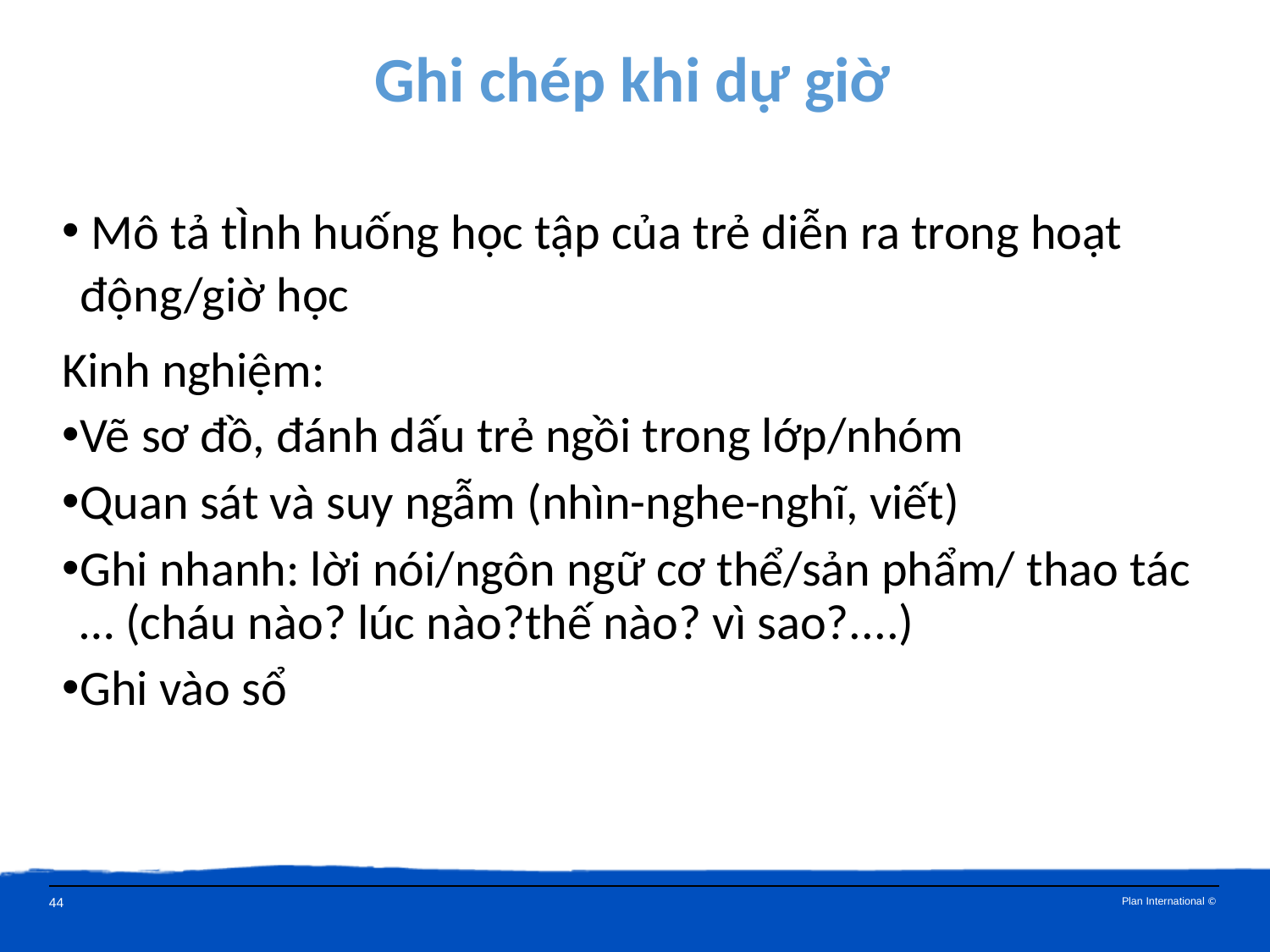

Ghi chép khi dự giờ
 Mô tả tÌnh huống học tập của trẻ diễn ra trong hoạt động/giờ học
Kinh nghiệm:
Vẽ sơ đồ, đánh dấu trẻ ngồi trong lớp/nhóm
Quan sát và suy ngẫm (nhìn-nghe-nghĩ, viết)
Ghi nhanh: lời nói/ngôn ngữ cơ thể/sản phẩm/ thao tác … (cháu nào? lúc nào?thế nào? vì sao?....)
Ghi vào sổ

44